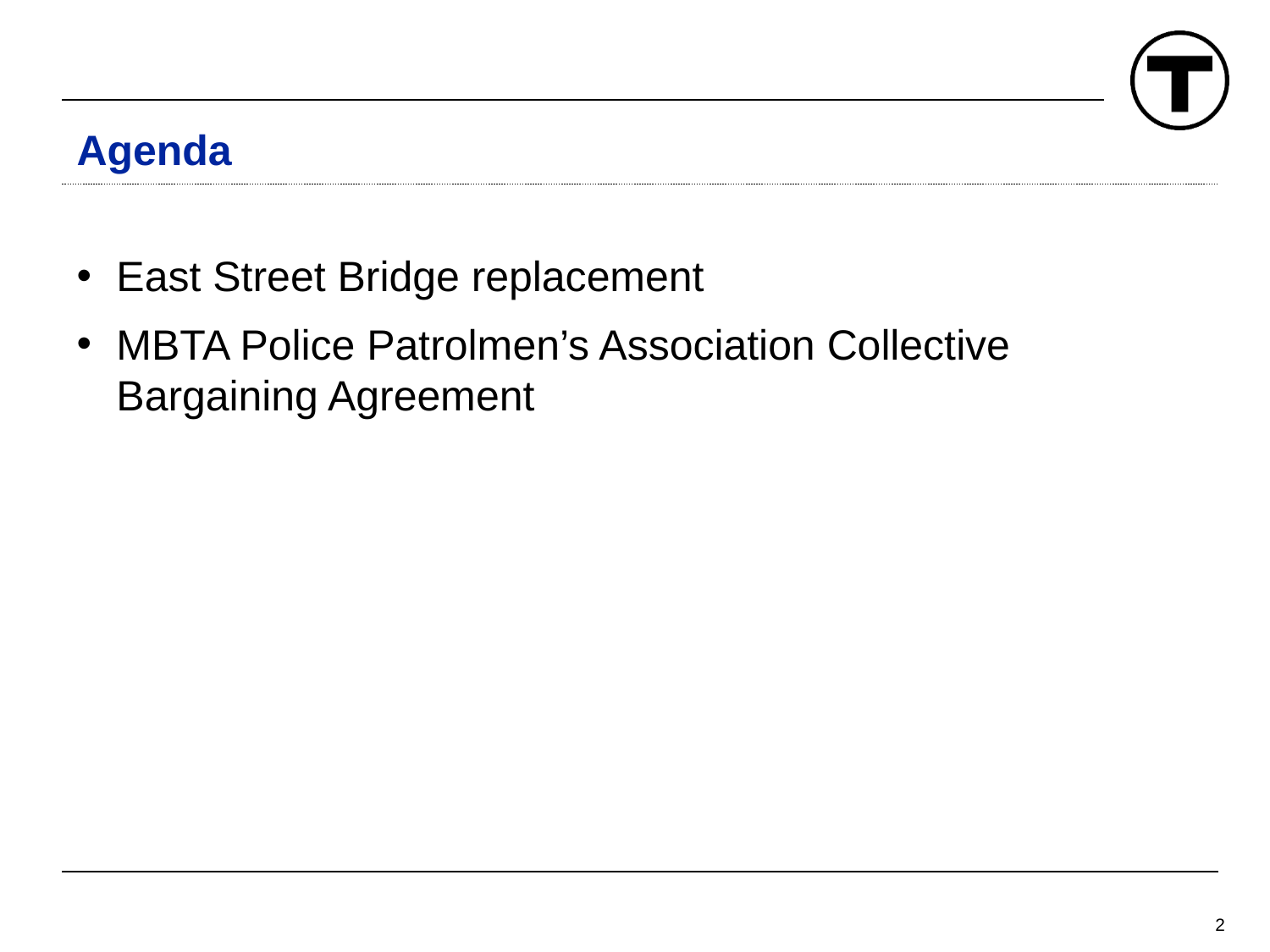

# Agenda
East Street Bridge replacement
MBTA Police Patrolmen’s Association Collective Bargaining Agreement